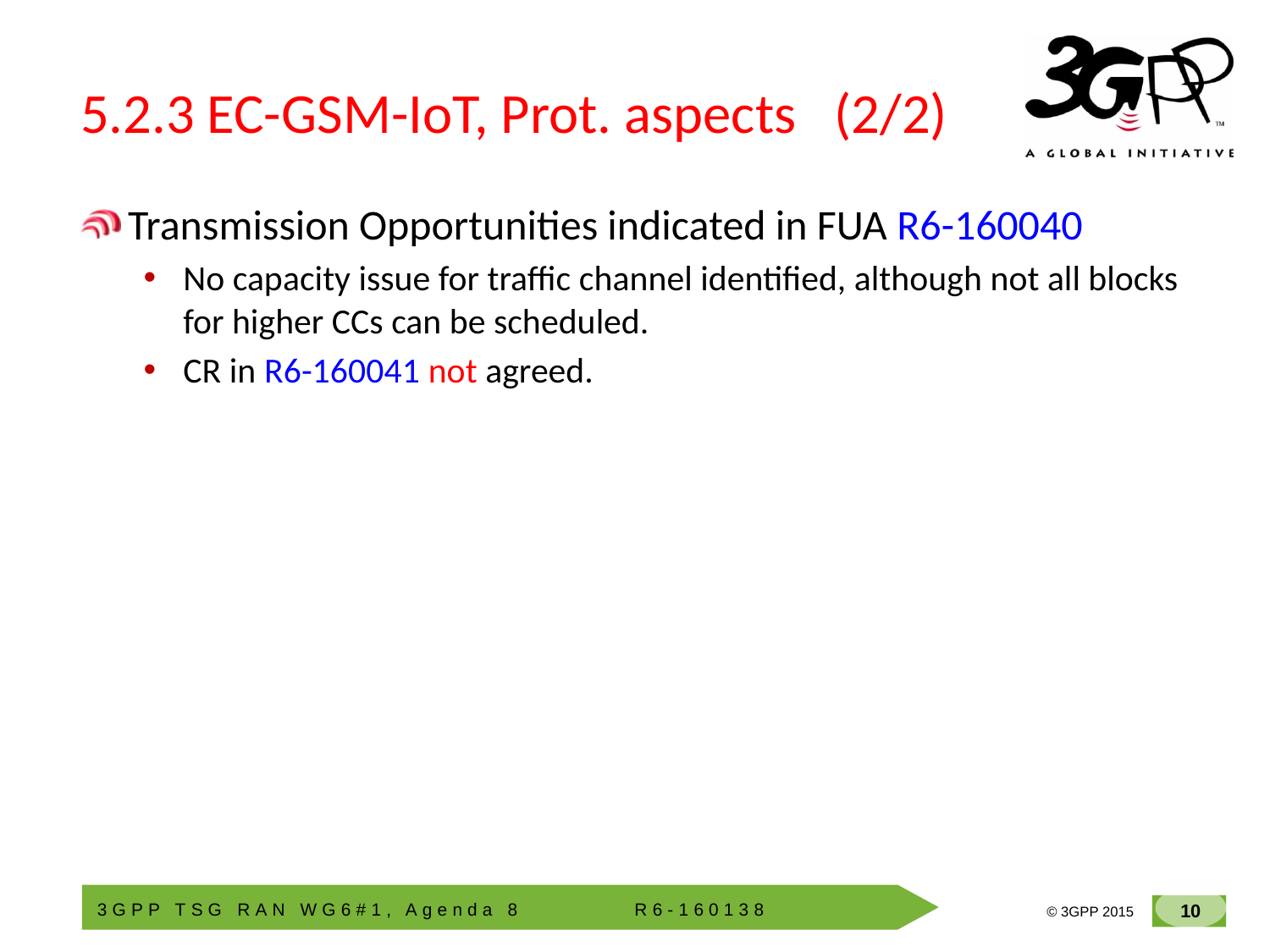

# 5.2.3 EC-GSM-IoT, Prot. aspects   (2/2)
Transmission Opportunities indicated in FUA R6-160040
No capacity issue for traffic channel identified, although not all blocks for higher CCs can be scheduled.
CR in R6-160041 not agreed.